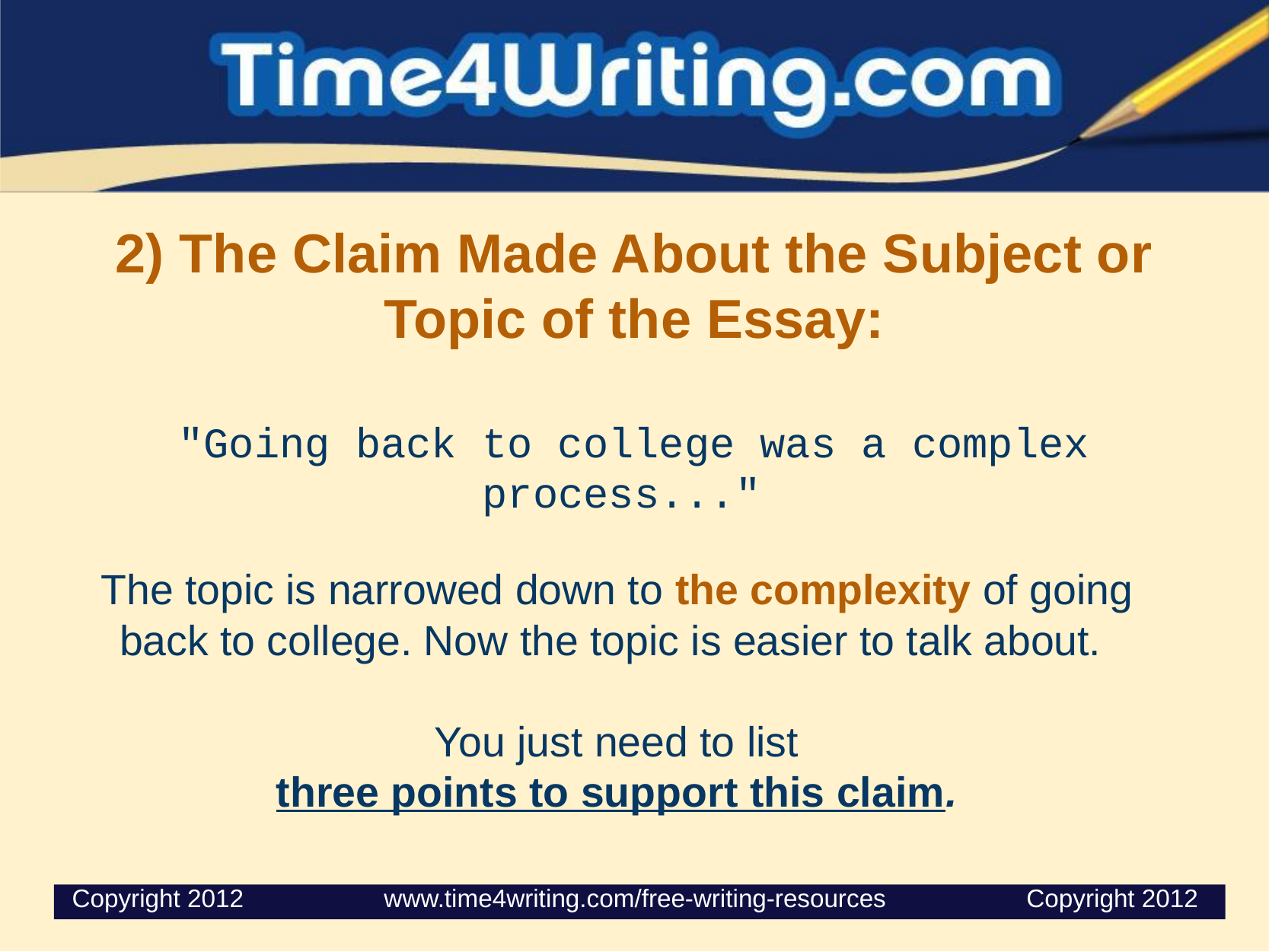

# 2) The Claim Made About the Subject or Topic of the Essay:

"Going back to college was a complex process..."
The topic is narrowed down to the complexity of going back to college. Now the topic is easier to talk about.

You just need to list
three points to support this claim.

 Copyright 2012                    www.time4writing.com/free-writing-resources                    Copyright 2012